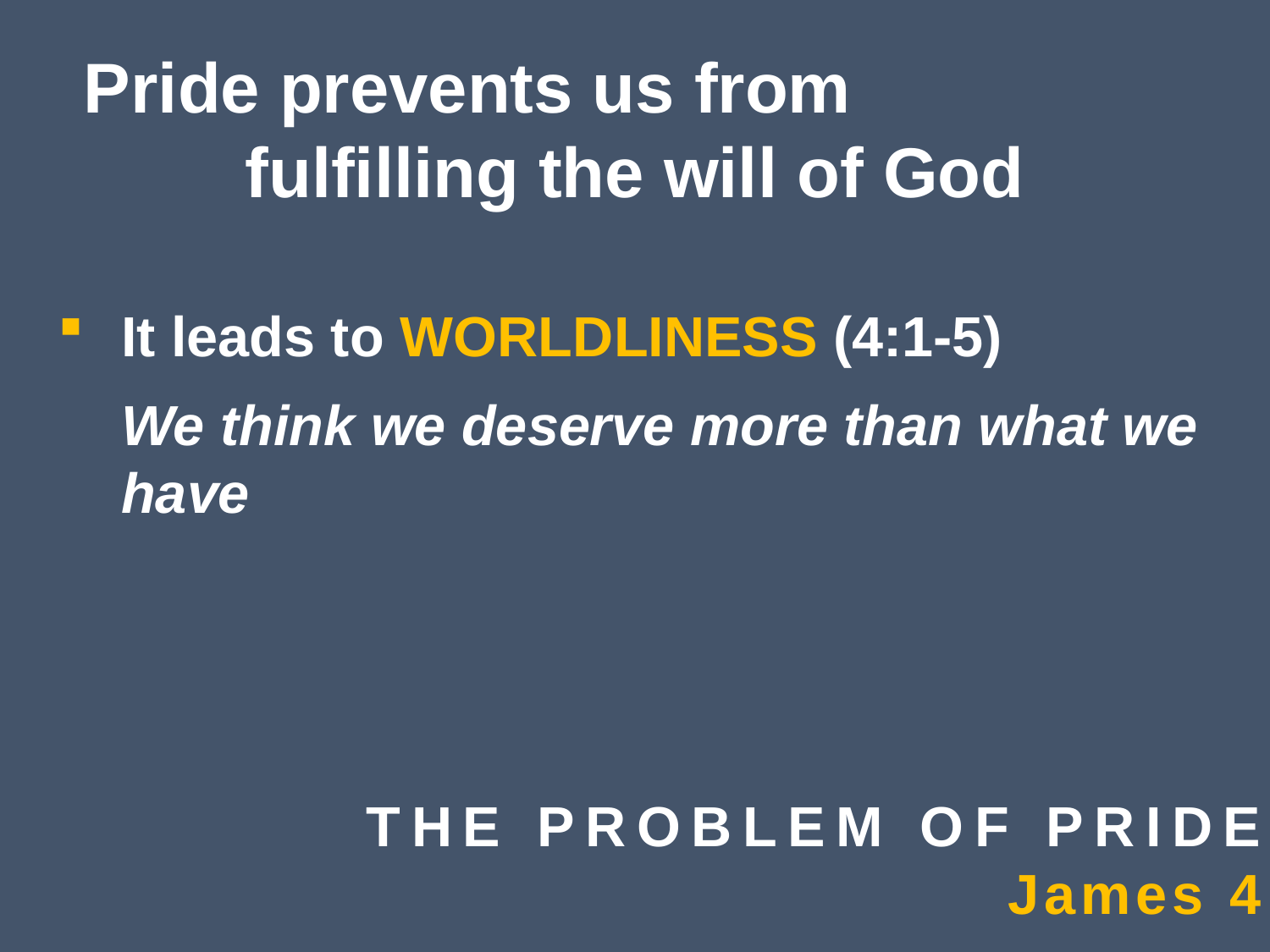

Pride prevents us from                  fulfilling the will of God

It leads to WORLDLINESS (4:1-5)
We think we deserve more than what we have
The Problem of Pride
James 4